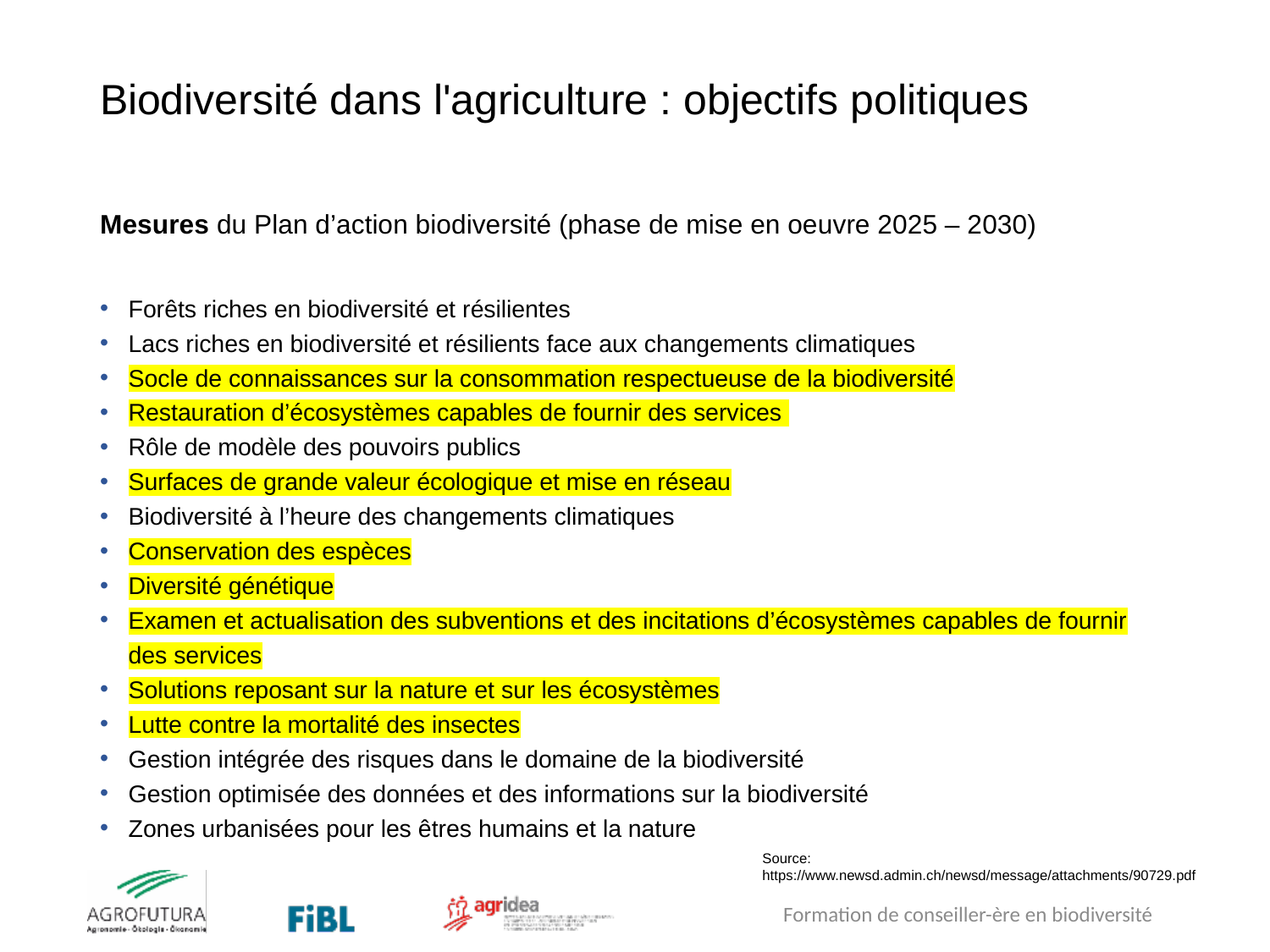

# Biodiversité dans l'agriculture : objectifs politiques
Mesures du Plan d’action biodiversité (phase de mise en oeuvre 2025 – 2030)

Forêts riches en biodiversité et résilientes
Lacs riches en biodiversité et résilients face aux changements climatiques
Socle de connaissances sur la consommation respectueuse de la biodiversité
Restauration d’écosystèmes capables de fournir des services
Rôle de modèle des pouvoirs publics
Surfaces de grande valeur écologique et mise en réseau
Biodiversité à l’heure des changements climatiques
Conservation des espèces
Diversité génétique
Examen et actualisation des subventions et des incitations d’écosystèmes capables de fournir des services
Solutions reposant sur la nature et sur les écosystèmes
Lutte contre la mortalité des insectes
Gestion intégrée des risques dans le domaine de la biodiversité
Gestion optimisée des données et des informations sur la biodiversité
Zones urbanisées pour les êtres humains et la nature
Source: https://www.newsd.admin.ch/newsd/message/attachments/90729.pdf
Formation de conseiller-ère en biodiversité